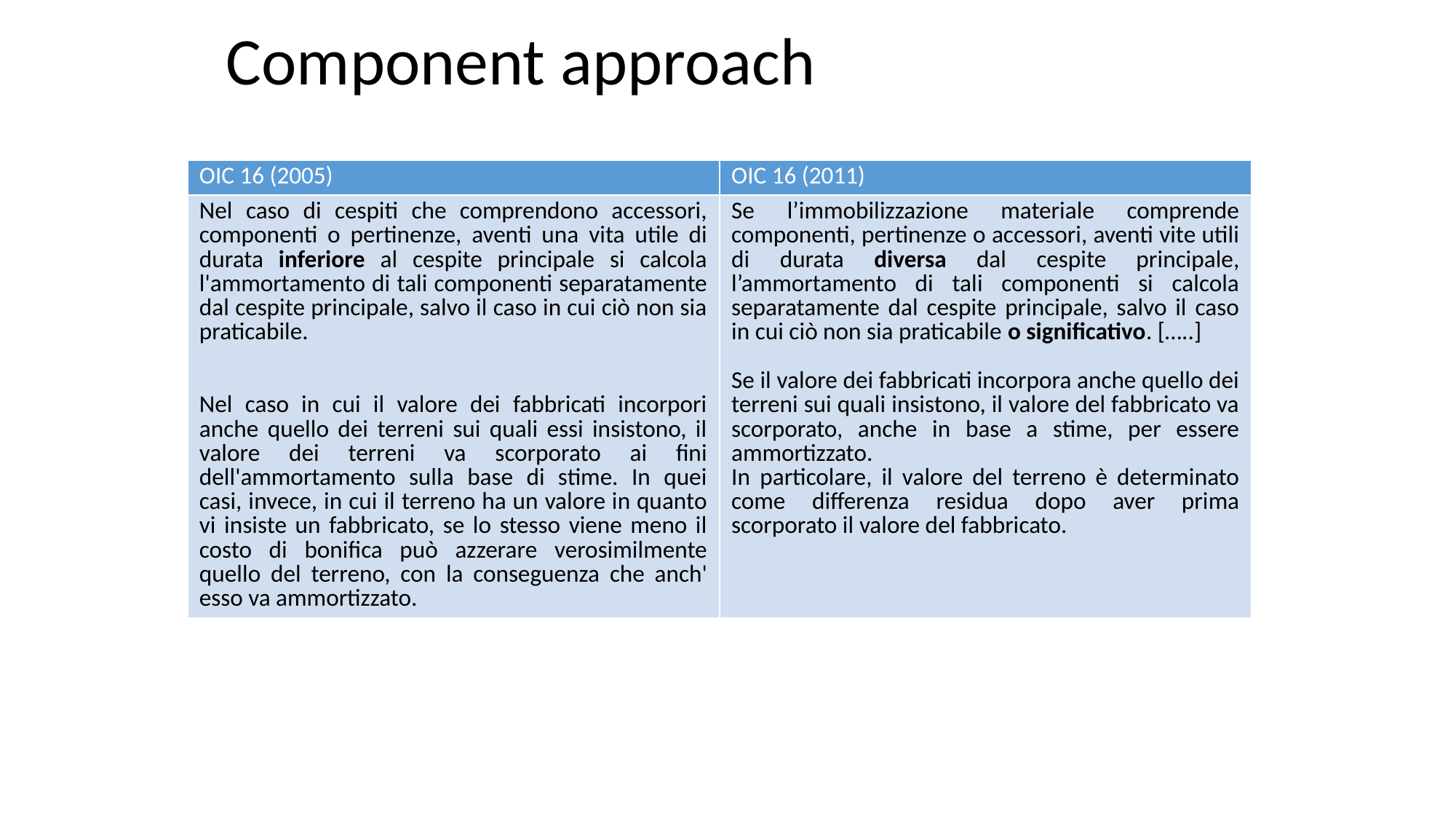

# Component approach
| OIC 16 (2005) | OIC 16 (2011) |
| --- | --- |
| Nel caso di cespiti che comprendono accessori, componenti o pertinenze, aventi una vita utile di durata inferiore al cespite principale si calcola l'ammortamento di tali componenti separatamente dal cespite principale, salvo il caso in cui ciò non sia praticabile. Nel caso in cui il valore dei fabbricati incorpori anche quello dei terreni sui quali essi insistono, il valore dei terreni va scorporato ai fini dell'ammortamento sulla base di stime. In quei casi, invece, in cui il terreno ha un valore in quanto vi insiste un fabbricato, se lo stesso viene meno il costo di bonifica può azzerare verosimilmente quello del terreno, con la conseguenza che anch' esso va ammortizzato. | Se l’immobilizzazione materiale comprende componenti, pertinenze o accessori, aventi vite utili di durata diversa dal cespite principale, l’ammortamento di tali componenti si calcola separatamente dal cespite principale, salvo il caso in cui ciò non sia praticabile o significativo. […..] Se il valore dei fabbricati incorpora anche quello dei terreni sui quali insistono, il valore del fabbricato va scorporato, anche in base a stime, per essere ammortizzato. In particolare, il valore del terreno è determinato come differenza residua dopo aver prima scorporato il valore del fabbricato. |